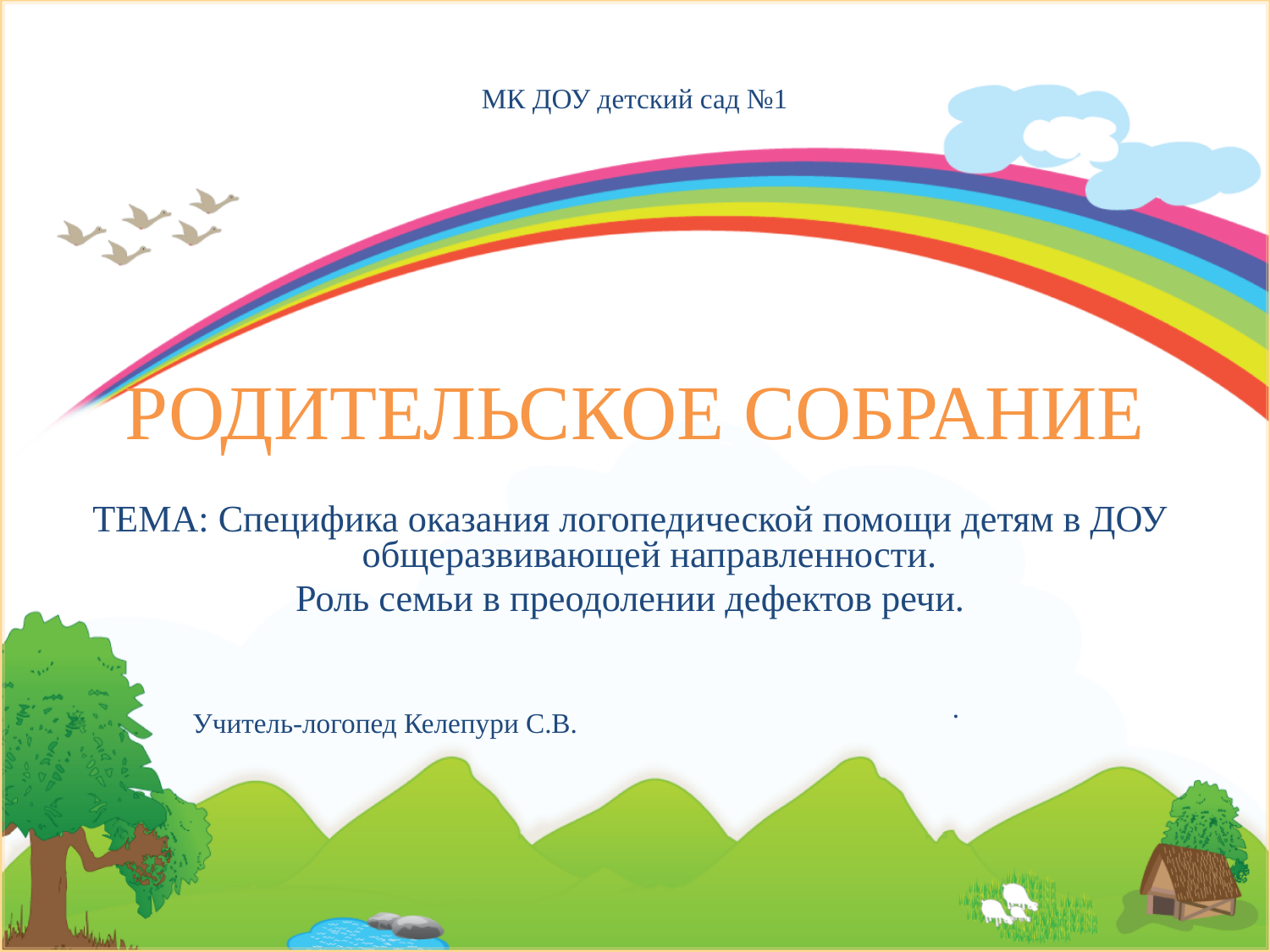

# МК ДОУ детский сад №1

РОДИТЕЛЬСКОЕ СОБРАНИЕ
ТЕМА: Специфика оказания логопедической помощи детям в ДОУ общеразвивающей направленности.
Роль семьи в преодолении дефектов речи.

.
Учитель-логопед Келепури С.В.